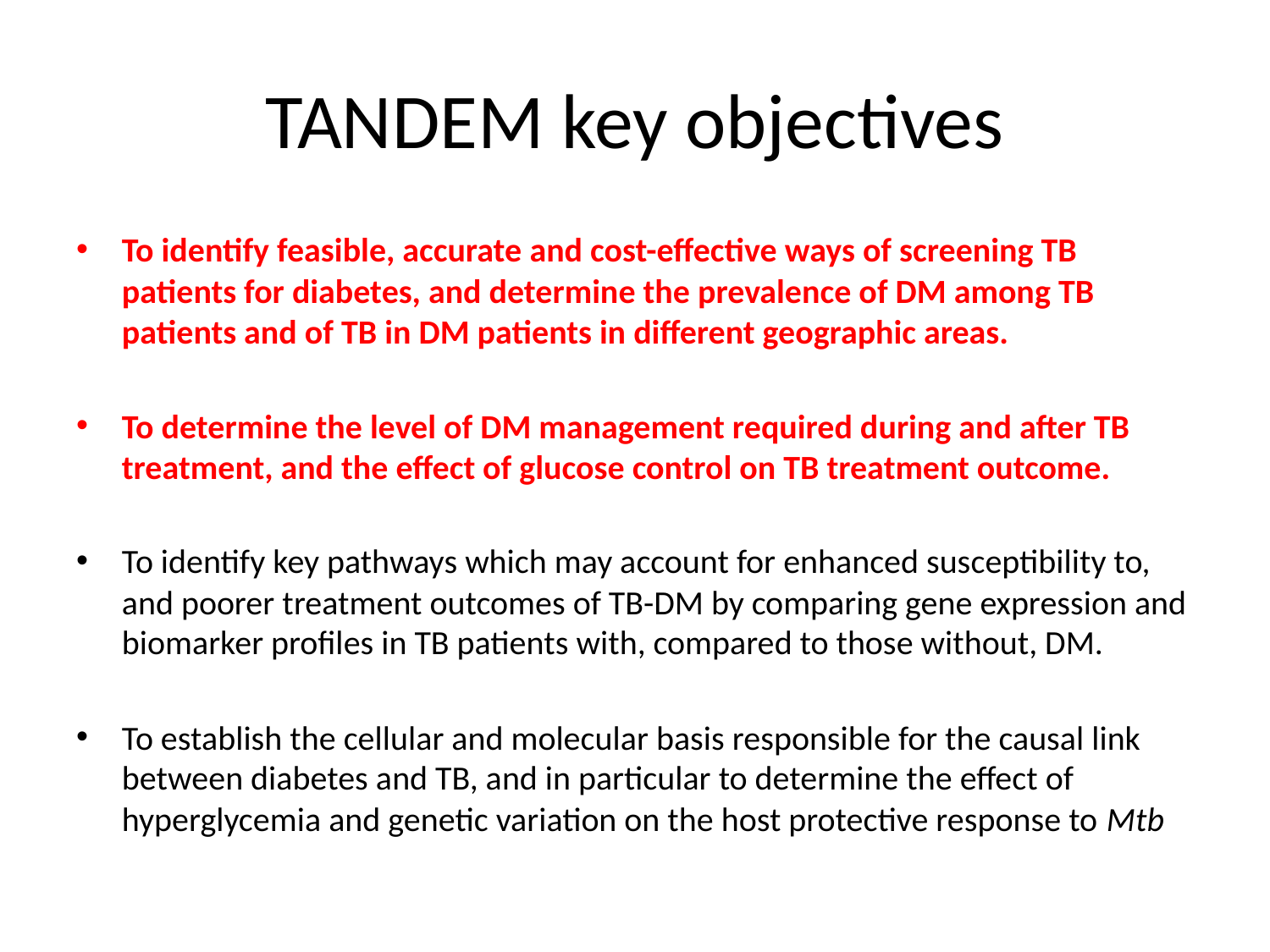

# TANDEM key objectives
To identify feasible, accurate and cost-effective ways of screening TB patients for diabetes, and determine the prevalence of DM among TB patients and of TB in DM patients in different geographic areas.

To determine the level of DM management required during and after TB treatment, and the effect of glucose control on TB treatment outcome.

To identify key pathways which may account for enhanced susceptibility to, and poorer treatment outcomes of TB-DM by comparing gene expression and biomarker profiles in TB patients with, compared to those without, DM.

To establish the cellular and molecular basis responsible for the causal link between diabetes and TB, and in particular to determine the effect of hyperglycemia and genetic variation on the host protective response to Mtb